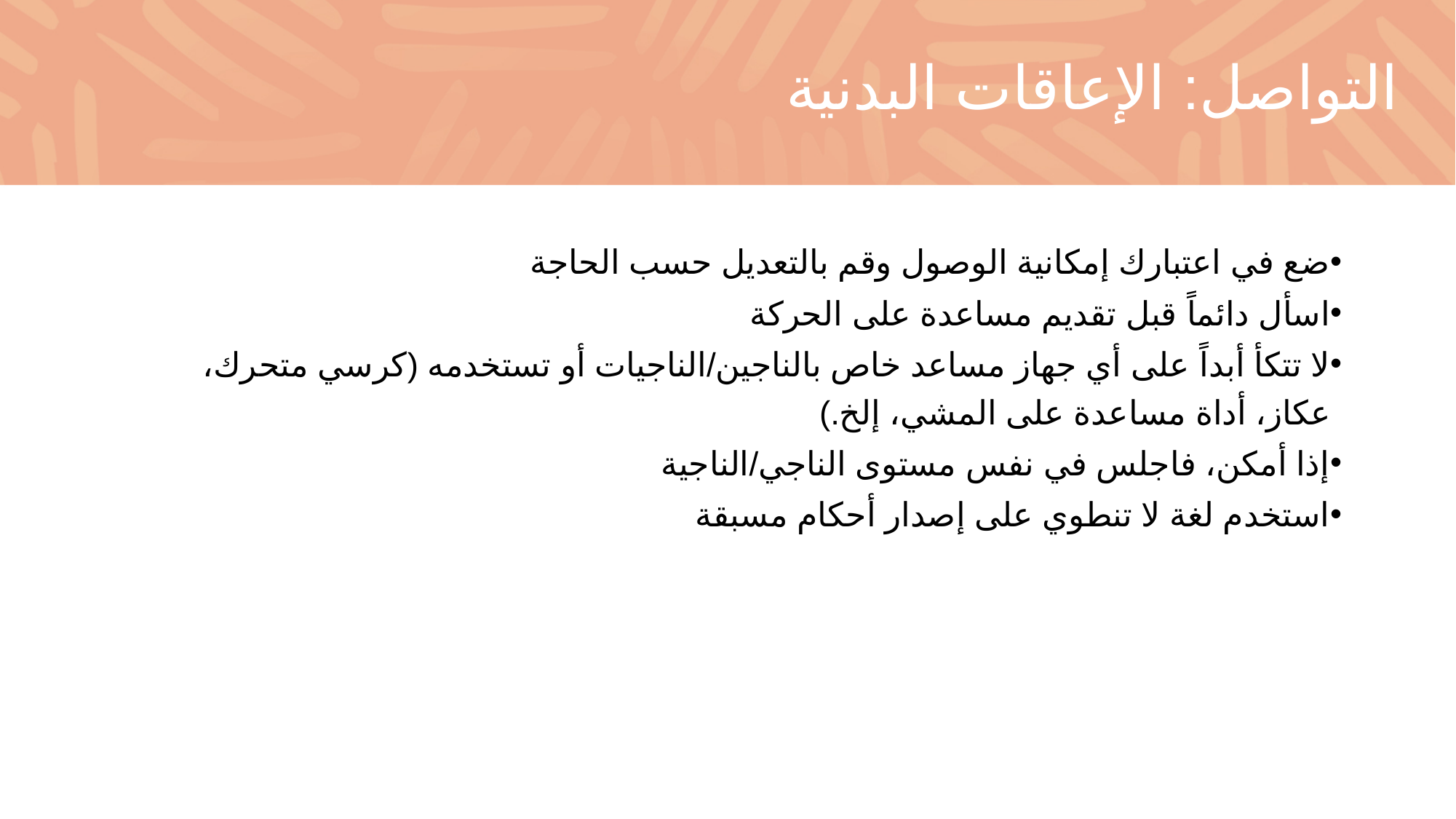

# التواصل: الإعاقات البدنية
ضع في اعتبارك إمكانية الوصول وقم بالتعديل حسب الحاجة
اسأل دائماً قبل تقديم مساعدة على الحركة
لا تتكأ أبداً على أي جهاز مساعد خاص بالناجين/الناجيات أو تستخدمه (كرسي متحرك، عكاز، أداة مساعدة على المشي، إلخ.)
إذا أمكن، فاجلس في نفس مستوى الناجي/الناجية
استخدم لغة لا تنطوي على إصدار أحكام مسبقة